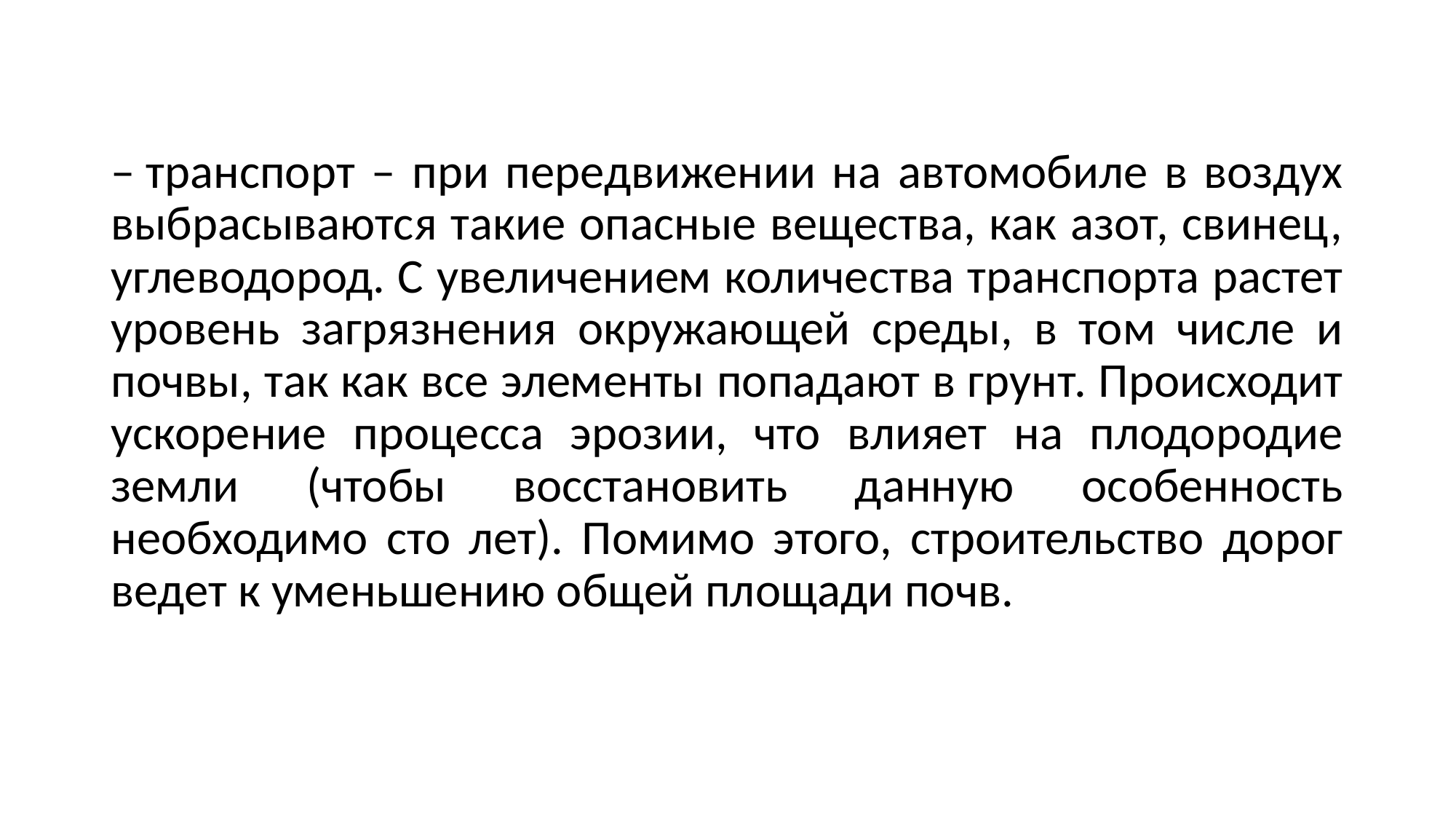

– транспорт – при передвижении на автомобиле в воздух выбрасываются такие опасные вещества, как азот, свинец, углеводород. С увеличением количества транспорта растет уровень загрязнения окружающей среды, в том числе и почвы, так как все элементы попадают в грунт. Происходит ускорение процесса эрозии, что влияет на плодородие земли (чтобы восстановить данную особенность необходимо сто лет). Помимо этого, строительство дорог ведет к уменьшению общей площади почв.